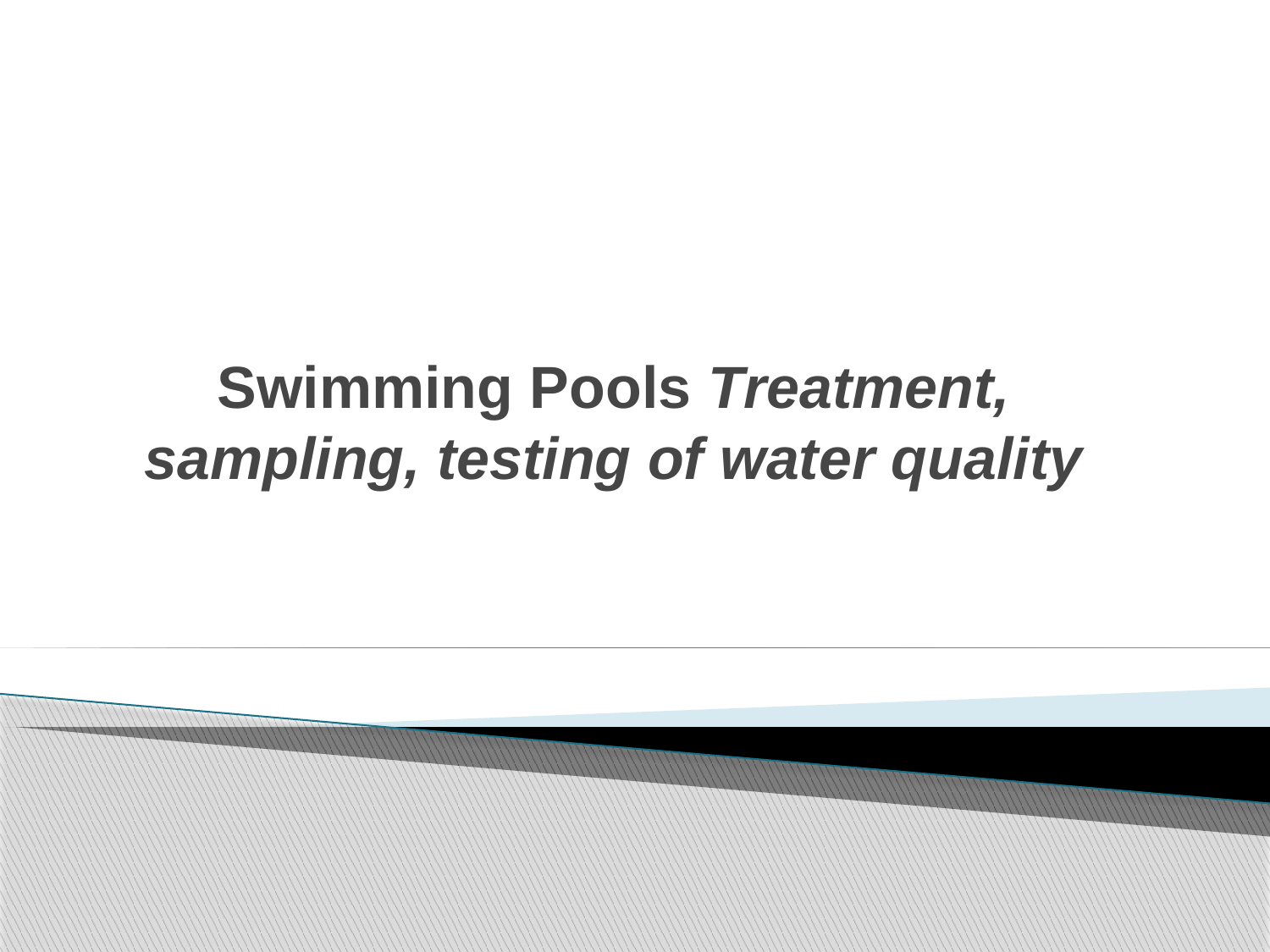

# Swimming Pools Treatment, sampling, testing of water quality